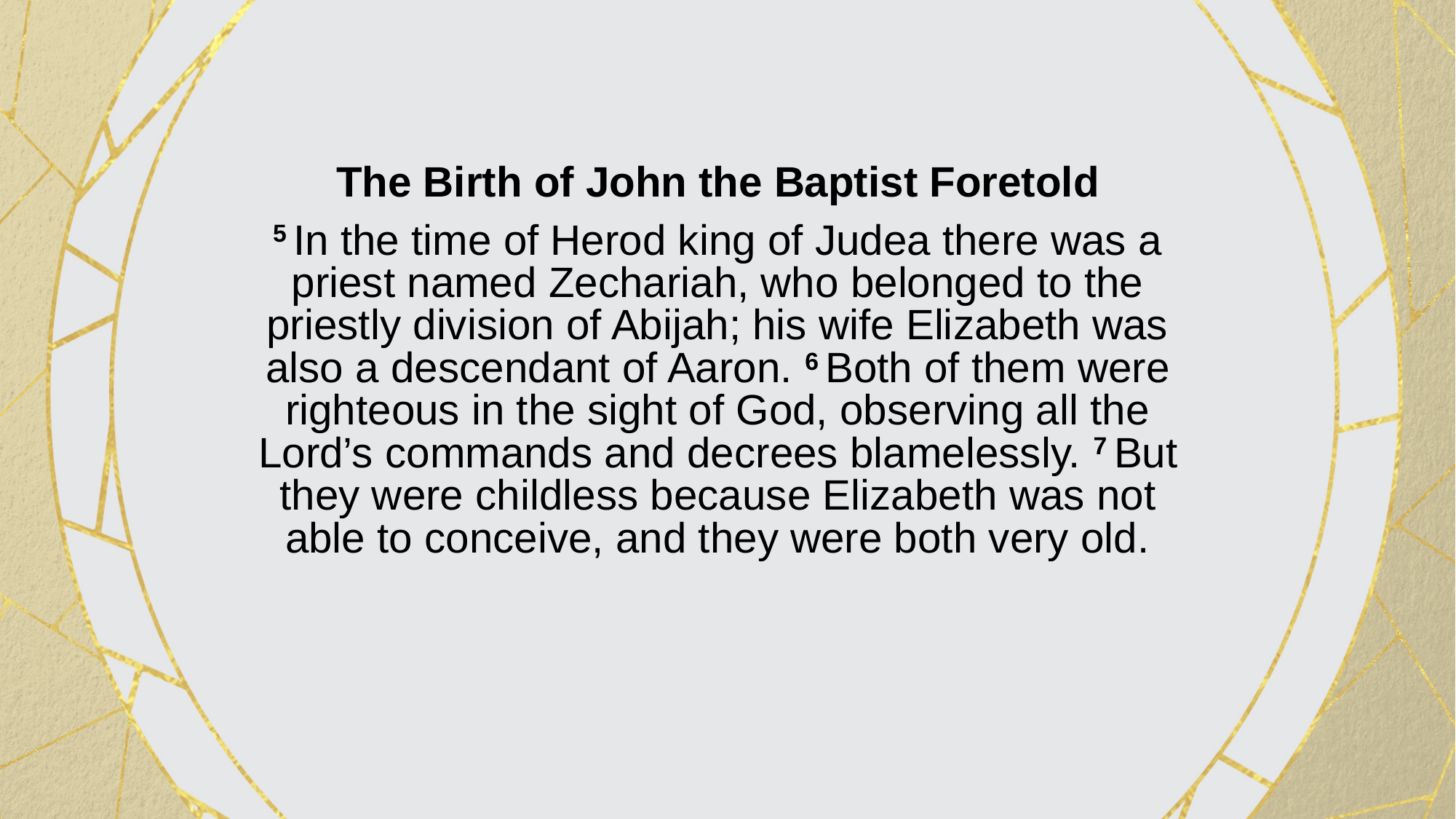

The Birth of John the Baptist Foretold
5 In the time of Herod king of Judea there was a priest named Zechariah, who belonged to the priestly division of Abijah; his wife Elizabeth was also a descendant of Aaron. 6 Both of them were righteous in the sight of God, observing all the Lord’s commands and decrees blamelessly. 7 But they were childless because Elizabeth was not able to conceive, and they were both very old.